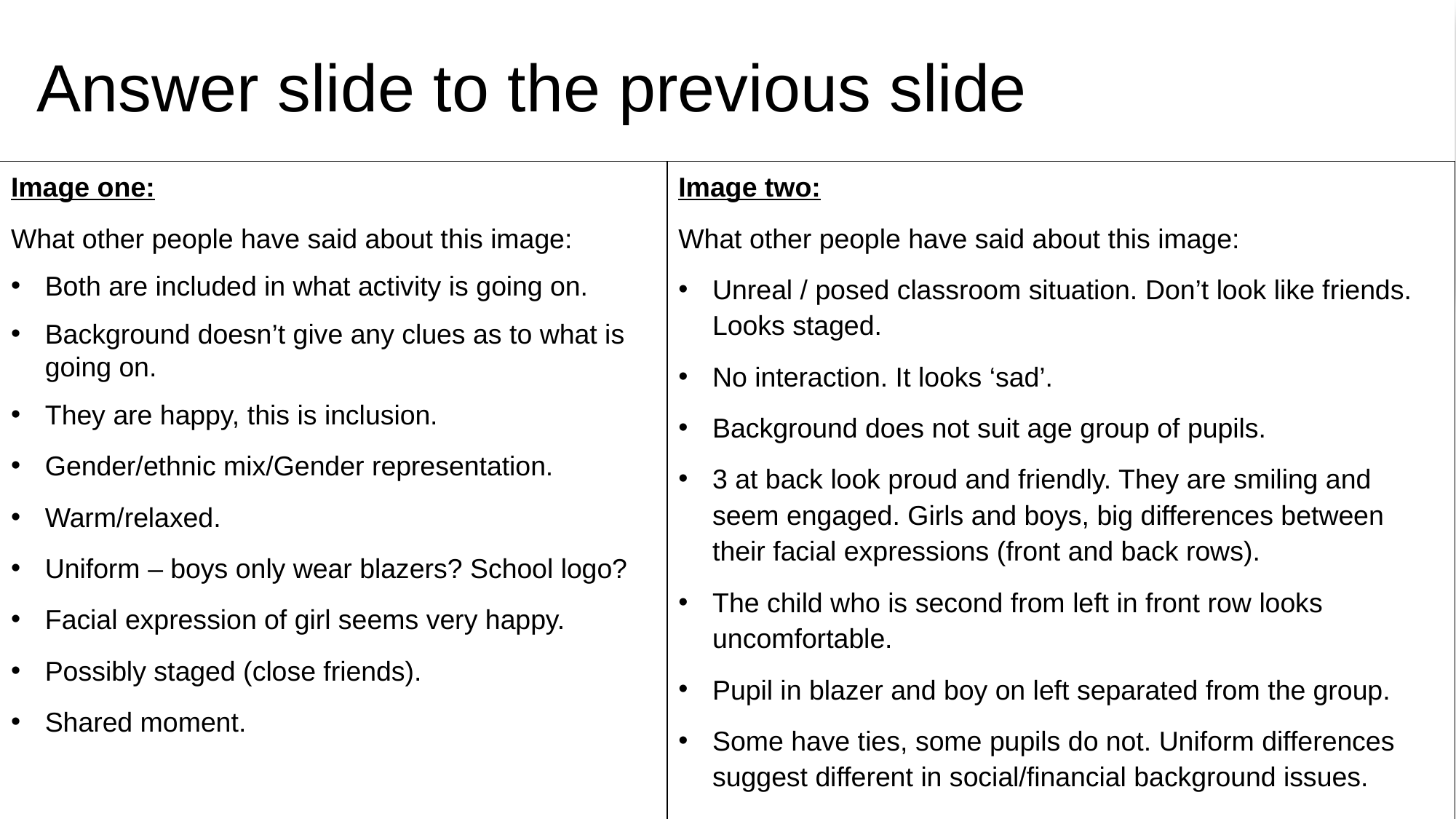

# Answer slide to the previous slide
Image one:
What other people have said about this image:
Both are included in what activity is going on.
Background doesn’t give any clues as to what is going on.
They are happy, this is inclusion.
Gender/ethnic mix/Gender representation.
Warm/relaxed.
Uniform – boys only wear blazers? School logo?
Facial expression of girl seems very happy.
Possibly staged (close friends).
Shared moment.
Image two:
What other people have said about this image:
Unreal / posed classroom situation. Don’t look like friends. Looks staged.
No interaction. It looks ‘sad’.
Background does not suit age group of pupils.
3 at back look proud and friendly. They are smiling and seem engaged. Girls and boys, big differences between their facial expressions (front and back rows).
The child who is second from left in front row looks uncomfortable.
Pupil in blazer and boy on left separated from the group.
Some have ties, some pupils do not. Uniform differences suggest different in social/financial background issues.